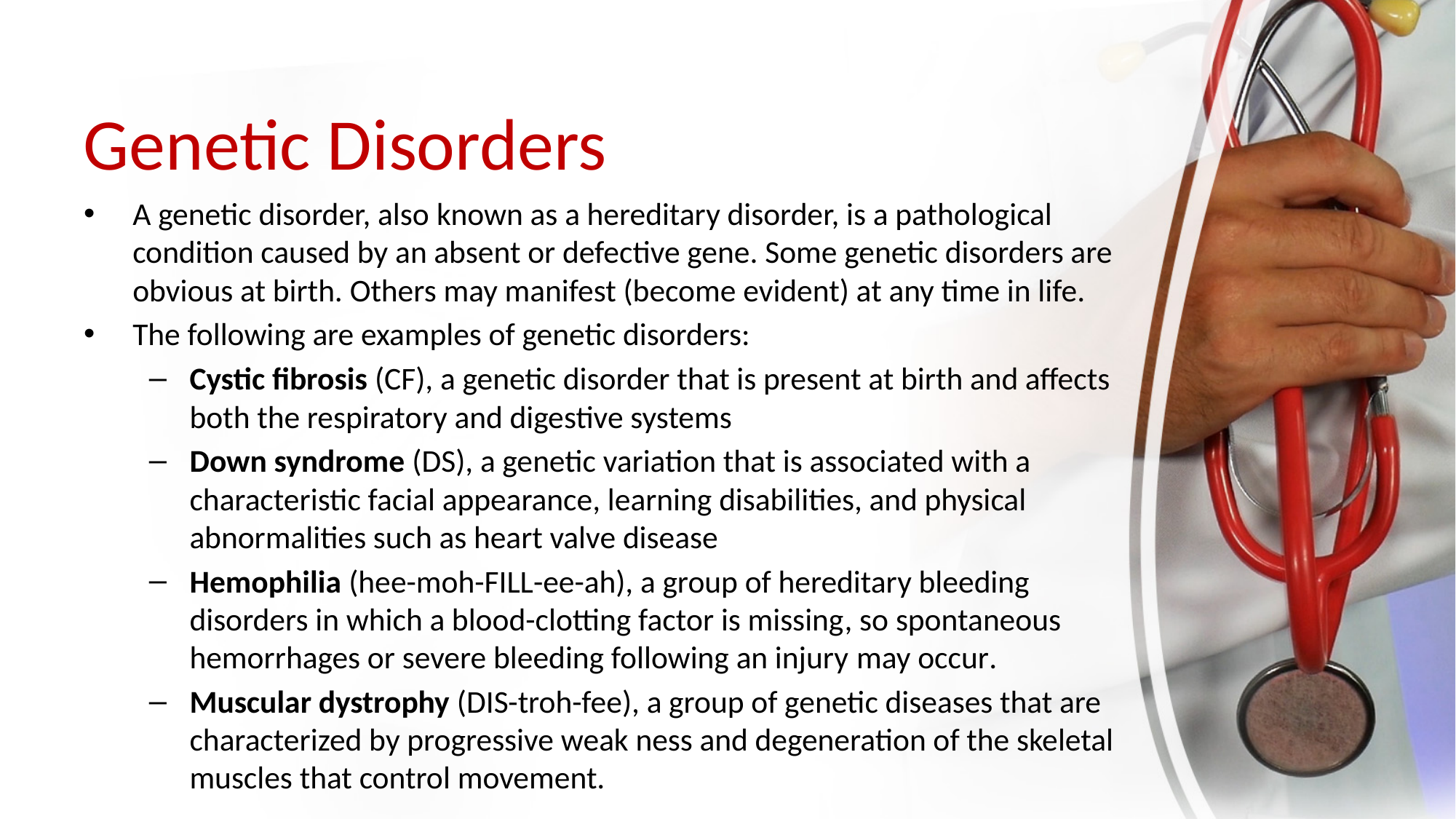

# Genetic Disorders
A genetic disorder, also known as a hereditary disorder, is a pathological condition caused by an absent or defective gene. Some genetic disorders are obvious at birth. Others may manifest (become evident) at any time in life.
The following are examples of genetic disorders:
Cystic fibrosis (CF), a genetic disorder that is present at birth and affects both the respiratory and digestive systems
Down syndrome (DS), a genetic variation that is associated with a characteristic facial appearance, learning disabilities, and physical abnormalities such as heart valve disease
Hemophilia (hee-moh-FILL-ee-ah), a group of hereditary bleeding disorders in which a blood-clotting factor is missing, so spontaneous hemorrhages or severe bleeding following an injury may occur.
Muscular dystrophy (DIS-troh-fee), a group of genetic diseases that are characterized by progressive weak ness and degeneration of the skeletal muscles that control movement.